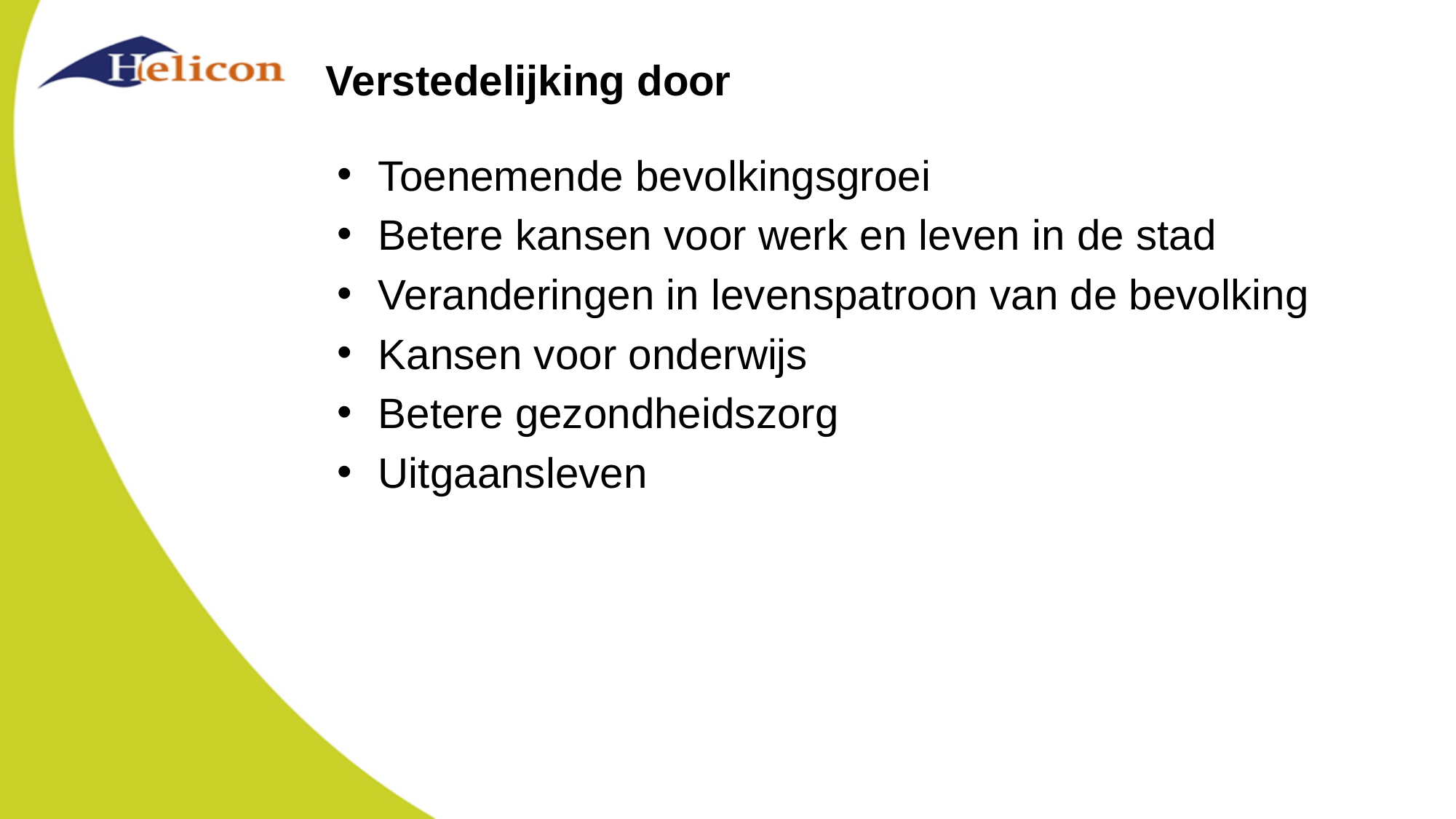

# Verstedelijking door
Toenemende bevolkingsgroei
Betere kansen voor werk en leven in de stad
Veranderingen in levenspatroon van de bevolking
Kansen voor onderwijs
Betere gezondheidszorg
Uitgaansleven